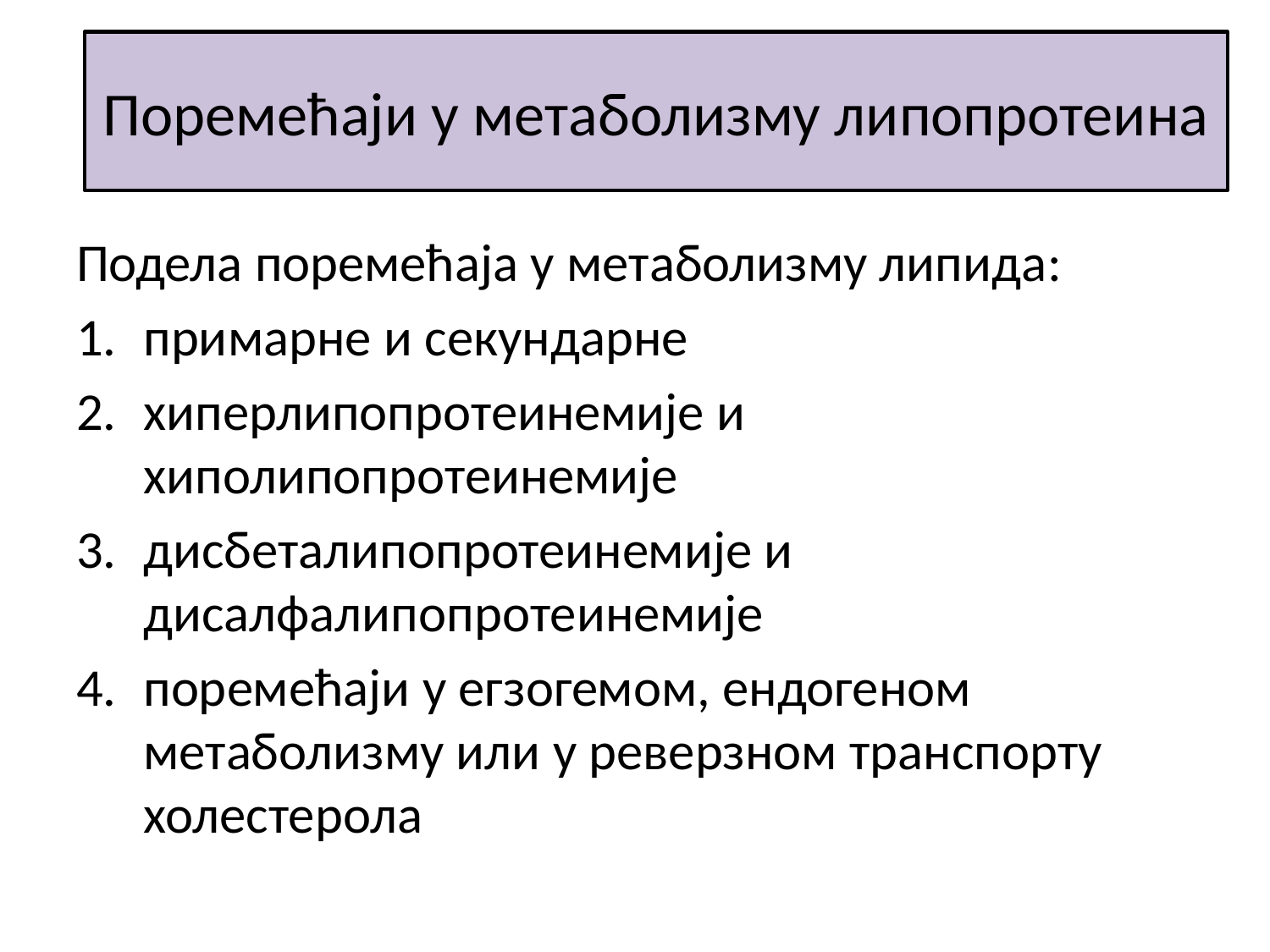

# Поремећаји у метаболизму липопротеина
Подела поремећаја у метаболизму липида:
примарне и секундарне
хиперлипопротеинемије и хиполипопротеинемије
дисбеталипопротеинемије и дисалфалипопротеинемије
поремећаји у егзогемом, ендогеном метаболизму или у реверзном транспорту холестерола